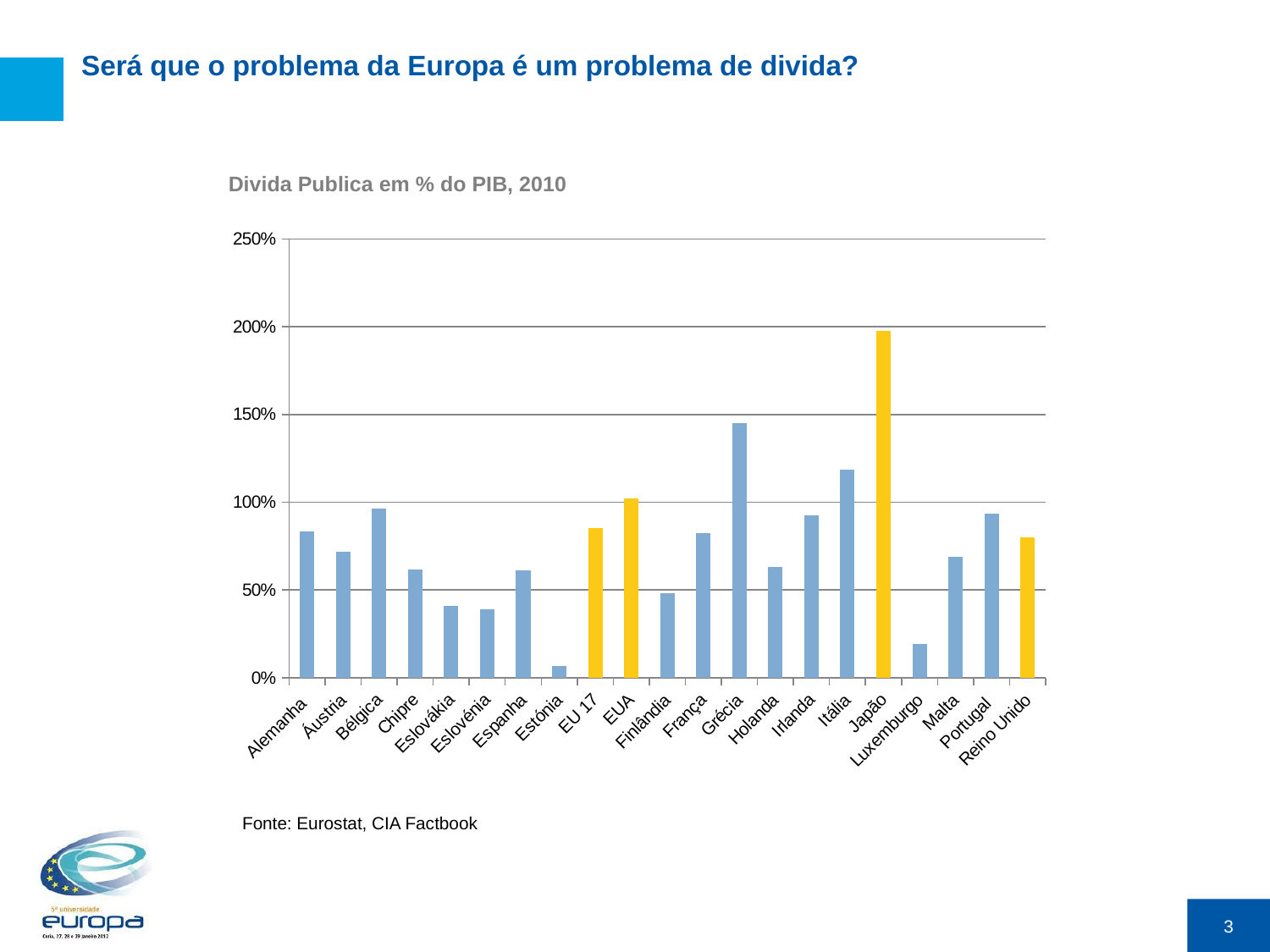

# Será que o problema da Europa é um problema de divida?
Divida Publica em % do PIB, 2010

### Chart

| Category | Gross Debt % GDP | Série 2 | Série 3 |
|---|---|---|---|
| Alemanha  | 0.832 | None | None |
| Áustria | 0.718 | None | None |
| Bélgica | 0.962 | None | None |
| Chipre | 0.615 | None | None |
| Eslovákia | 0.41 | None | None |
| Eslovénia | 0.388 | None | None |
| Espanha | 0.61 | None | None |
| Estónia | 0.067 | None | None |
| EU 17 | 0.853 | None | None |
| EUA | 1.02 | None | None |
| Finlândia | 0.483 | None | None |
| França | 0.823 | None | None |
| Grécia | 1.449 | None | None |
| Holanda | 0.629 | None | None |
| Irlanda | 0.925 | None | None |
| Itália | 1.184 | None | None |
| Japão | 1.975 | None | None |
| Luxemburgo | 0.191 | None | None |
| Malta | 0.69 | None | None |
| Portugal  | 0.933 | None | None |
| Reino Unido | 0.799 | None | None |
Fonte: Eurostat, CIA Factbook